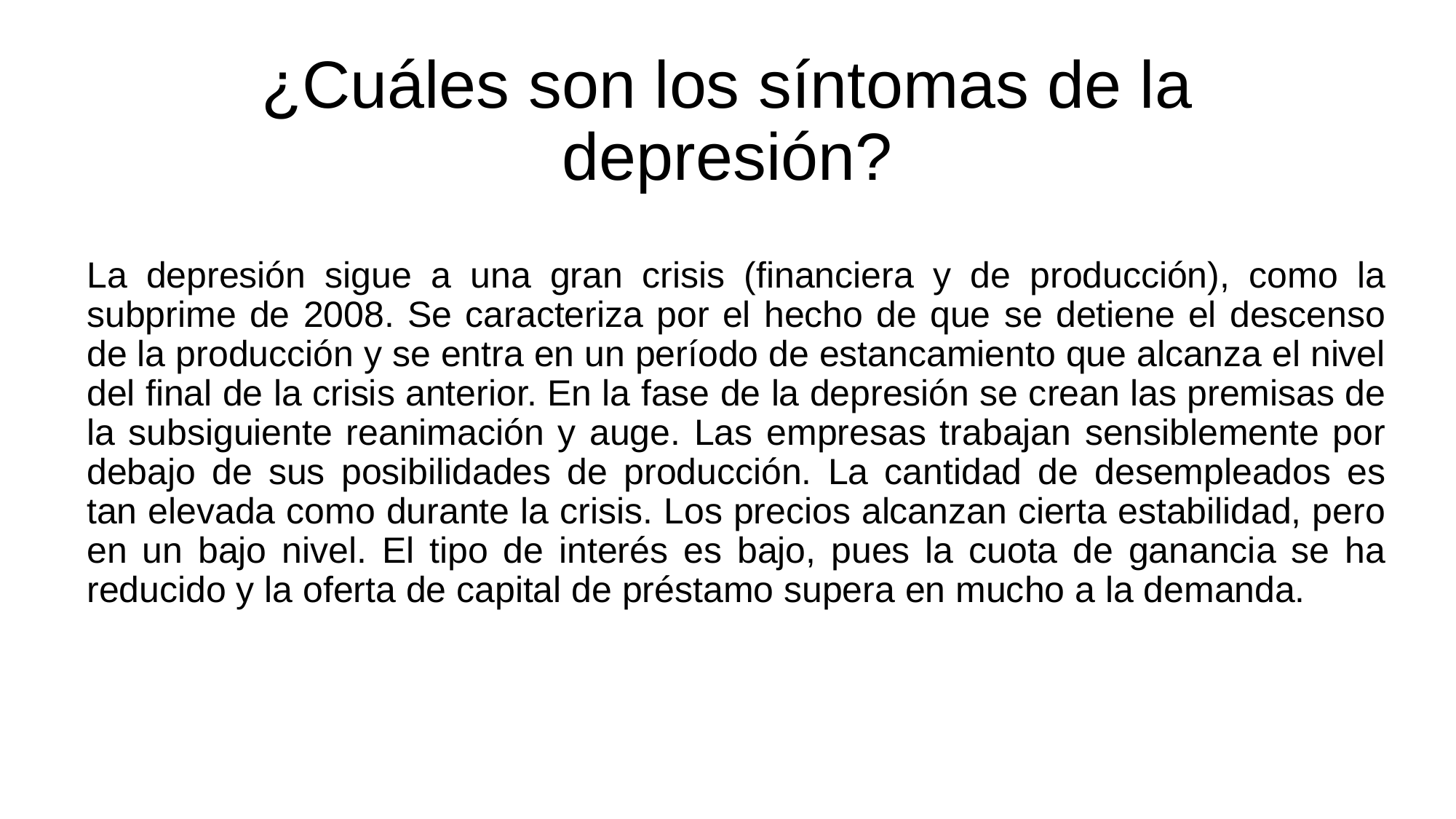

# ¿Cuáles son los síntomas de la depresión?
La depresión sigue a una gran crisis (financiera y de producción), como la subprime de 2008. Se caracteriza por el hecho de que se detiene el descenso de la producción y se entra en un período de estancamiento que alcanza el nivel del final de la crisis anterior. En la fase de la depresión se crean las premisas de la subsiguiente reanimación y auge. Las empresas trabajan sensiblemente por debajo de sus posibilidades de producción. La cantidad de desempleados es tan elevada como durante la crisis. Los precios alcanzan cierta estabilidad, pero en un bajo nivel. El tipo de interés es bajo, pues la cuota de ganancia se ha reducido y la oferta de capital de préstamo supera en mucho a la demanda.